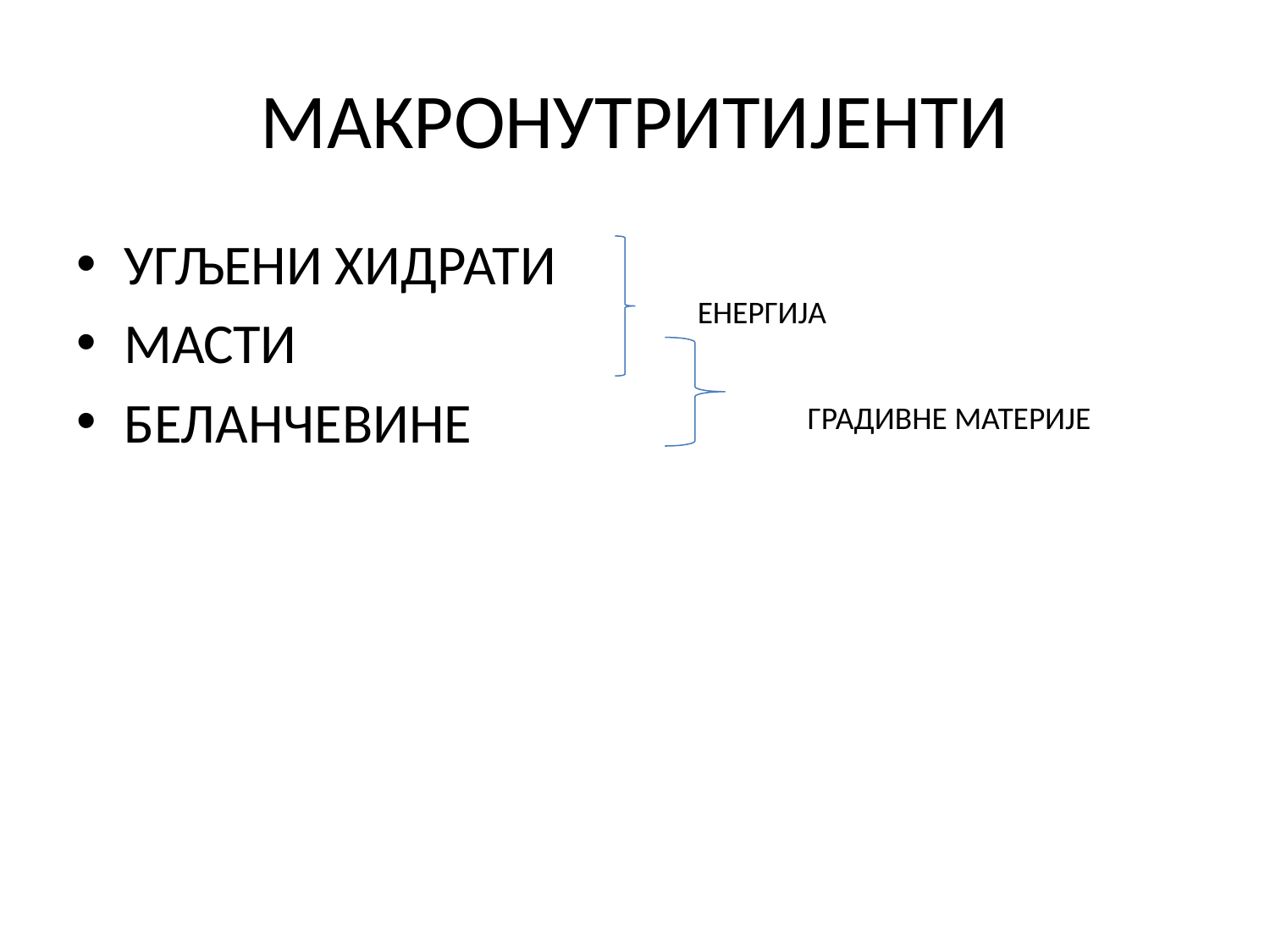

# МАКРОНУТРИТИЈЕНТИ
УГЉЕНИ ХИДРАТИ
МАСТИ
БЕЛАНЧЕВИНЕ

ЕНЕРГИЈА

ГРАДИВНЕ МАТЕРИЈЕ